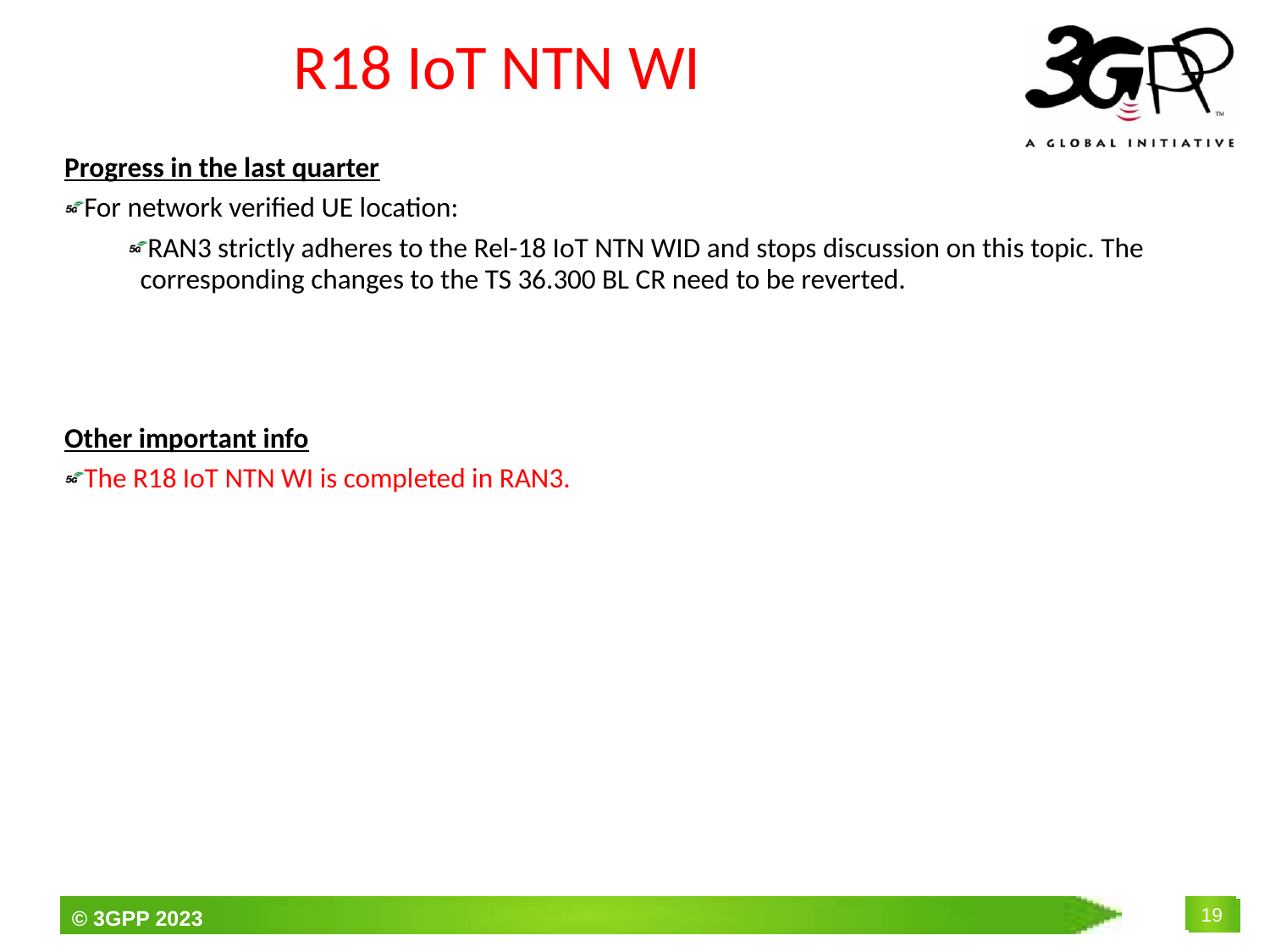

# R18 IoT NTN WI
Progress in the last quarter
For network verified UE location:
RAN3 strictly adheres to the Rel-18 IoT NTN WID and stops discussion on this topic. The corresponding changes to the TS 36.300 BL CR need to be reverted.

Other important info
The R18 IoT NTN WI is completed in RAN3.

19